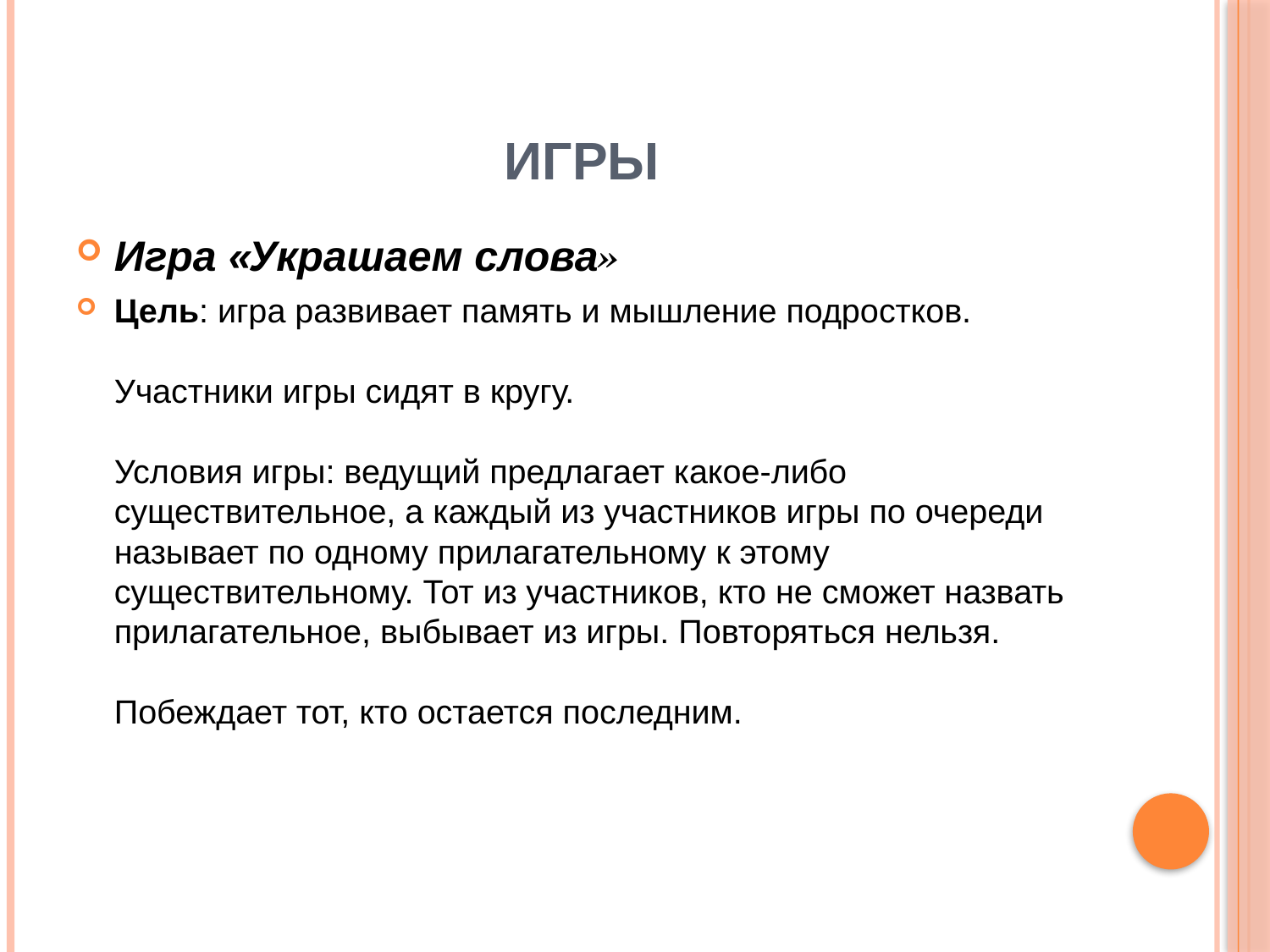

# ИГРЫ
Игра «Украшаем слова»
Цель: игра развивает память и мышление подростков. 
Участники игры сидят в кругу. 
Условия игры: ведущий предлагает какое-либо существительное, а каждый из участников игры по очереди называет по одному прилагательному к этому существительному. Тот из участников, кто не сможет назвать прилагательное, выбывает из игры. Повторяться нельзя. 
Побеждает тот, кто остается последним.